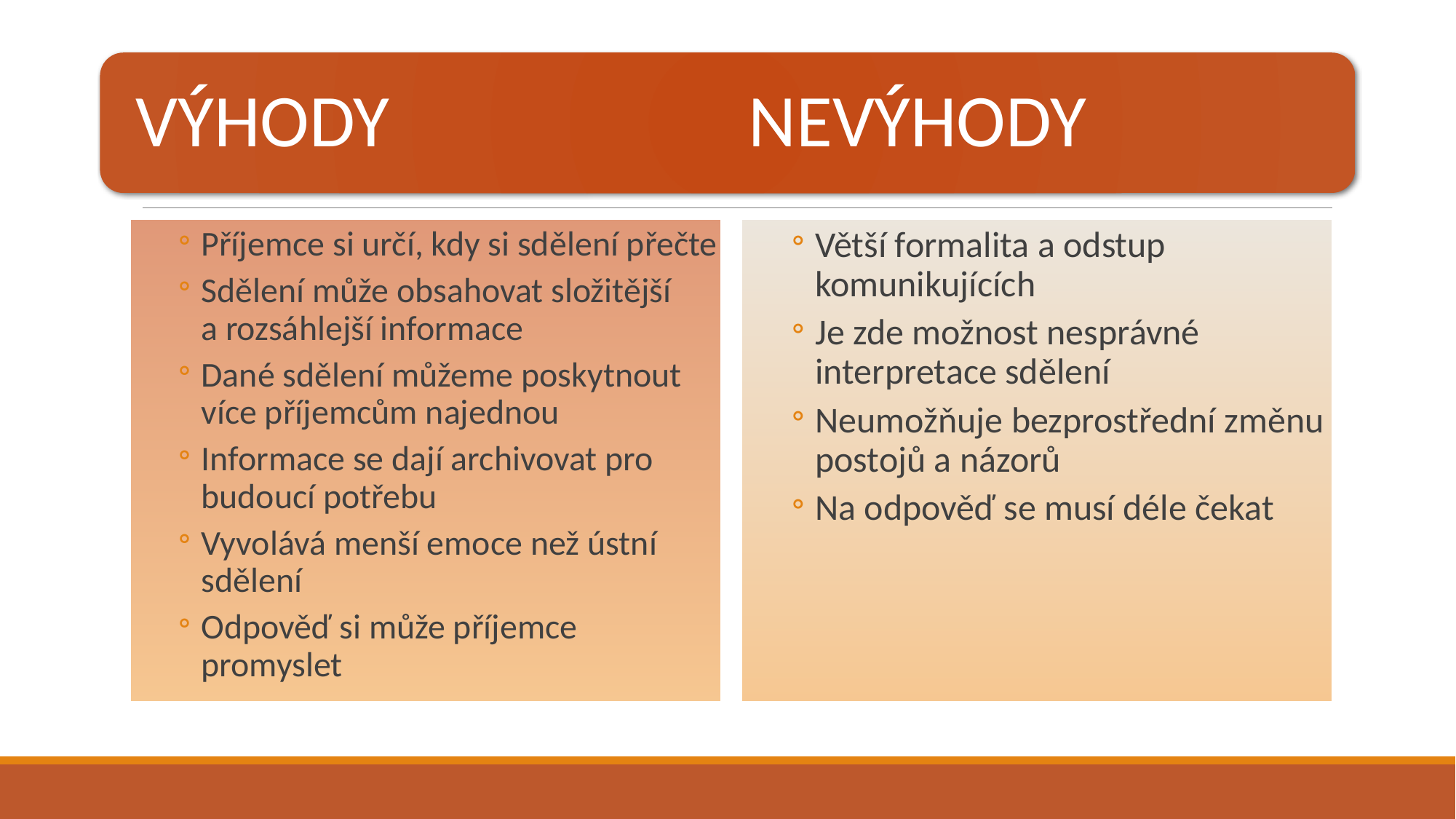

VÝHODY			    NEVÝHODY
Příjemce si určí, kdy si sdělení přečte
Sdělení může obsahovat složitější
a rozsáhlejší informace
Dané sdělení můžeme poskytnout více příjemcům najednou
Informace se dají archivovat pro budoucí potřebu
Vyvolává menší emoce než ústní sdělení
Odpověď si může příjemce promyslet

Větší formalita a odstup komunikujících
Je zde možnost nesprávné interpretace sdělení
Neumožňuje bezprostřední změnu postojů a názorů
Na odpověď se musí déle čekat